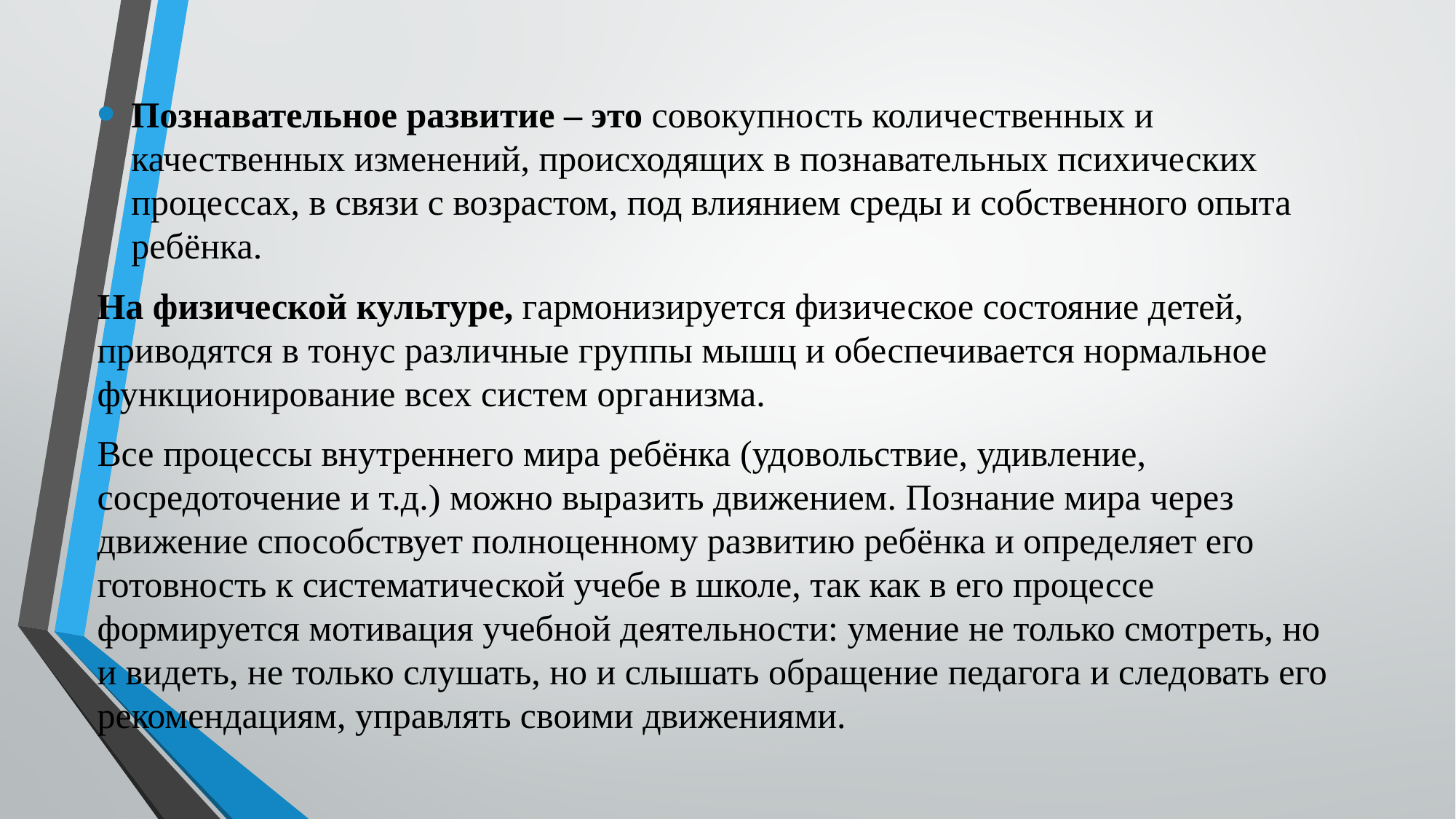

Познавательное развитие – это совокупность количественных и качественных изменений, происходящих в познавательных психических процессах, в связи с возрастом, под влиянием среды и собственного опыта ребёнка.
На физической культуре, гармонизируется физическое состояние детей, приводятся в тонус различные группы мышц и обеспечивается нормальное функционирование всех систем организма.
Все процессы внутреннего мира ребёнка (удовольствие, удивление, сосредоточение и т.д.) можно выразить движением. Познание мира через движение способствует полноценному развитию ребёнка и определяет его готовность к систематической учебе в школе, так как в его процессе формируется мотивация учебной деятельности: умение не только смотреть, но и видеть, не только слушать, но и слышать обращение педагога и следовать его рекомендациям, управлять своими движениями.